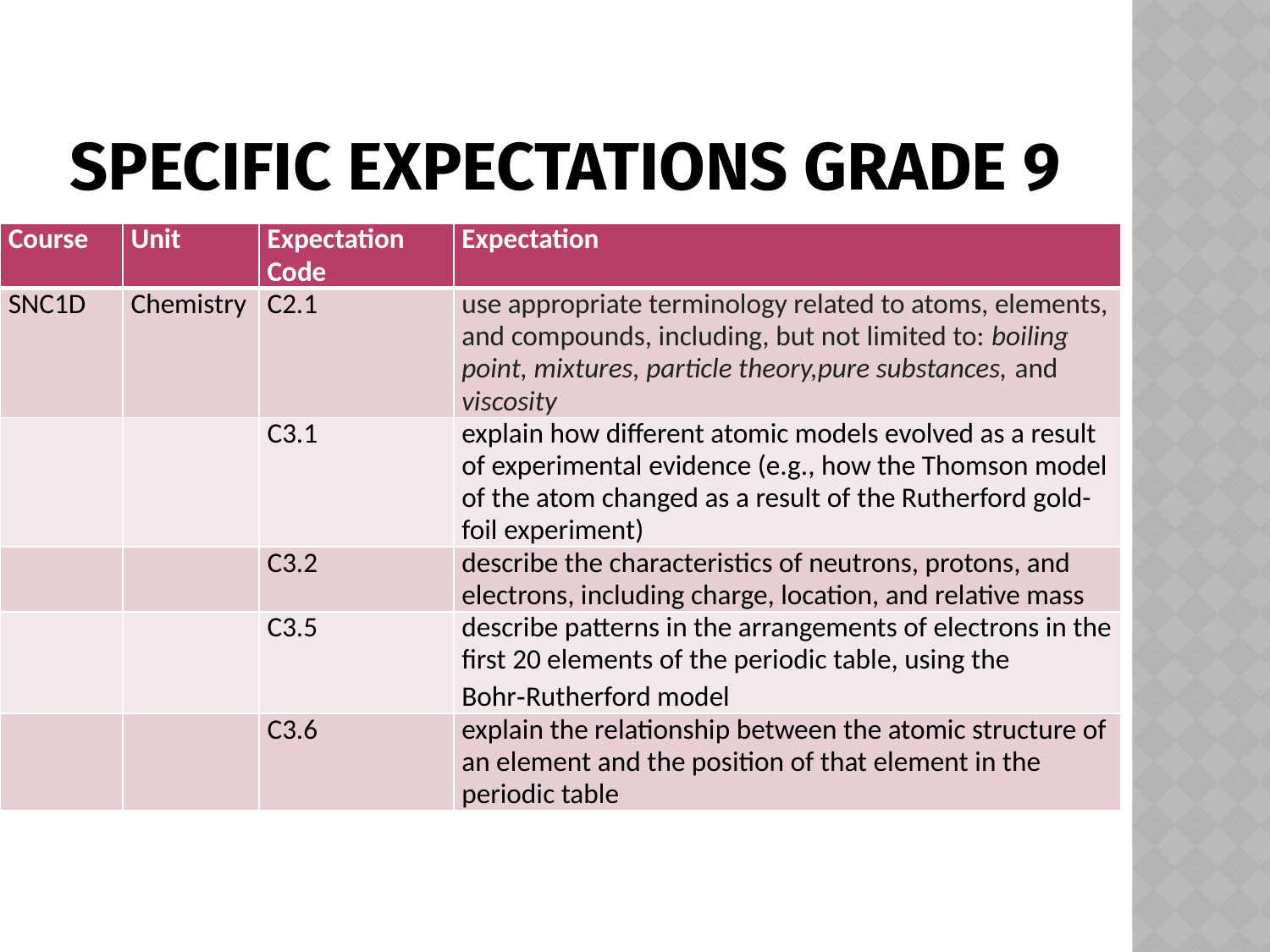

# Specific Expectations Grade 9
| Course | Unit | Expectation Code | Expectation |
| --- | --- | --- | --- |
| SNC1D | Chemistry | C2.1 | use appropriate terminology related to atoms, elements, and compounds, including, but not limited to: boiling point, mixtures, particle theory,pure substances, and viscosity |
|  |  | C3.1 | explain how different atomic models evolved as a result of experimental evidence (e.g., how the Thomson model of the atom changed as a result of the Rutherford gold-foil experiment) |
|  |  | C3.2 | describe the characteristics of neutrons, protons, and electrons, including charge, location, and relative mass |
|  |  | C3.5 | describe patterns in the arrangements of electrons in the first 20 elements of the periodic table, using the Bohr‑Rutherford model |
|  |  | C3.6 | explain the relationship between the atomic structure of an element and the position of that element in the periodic table |